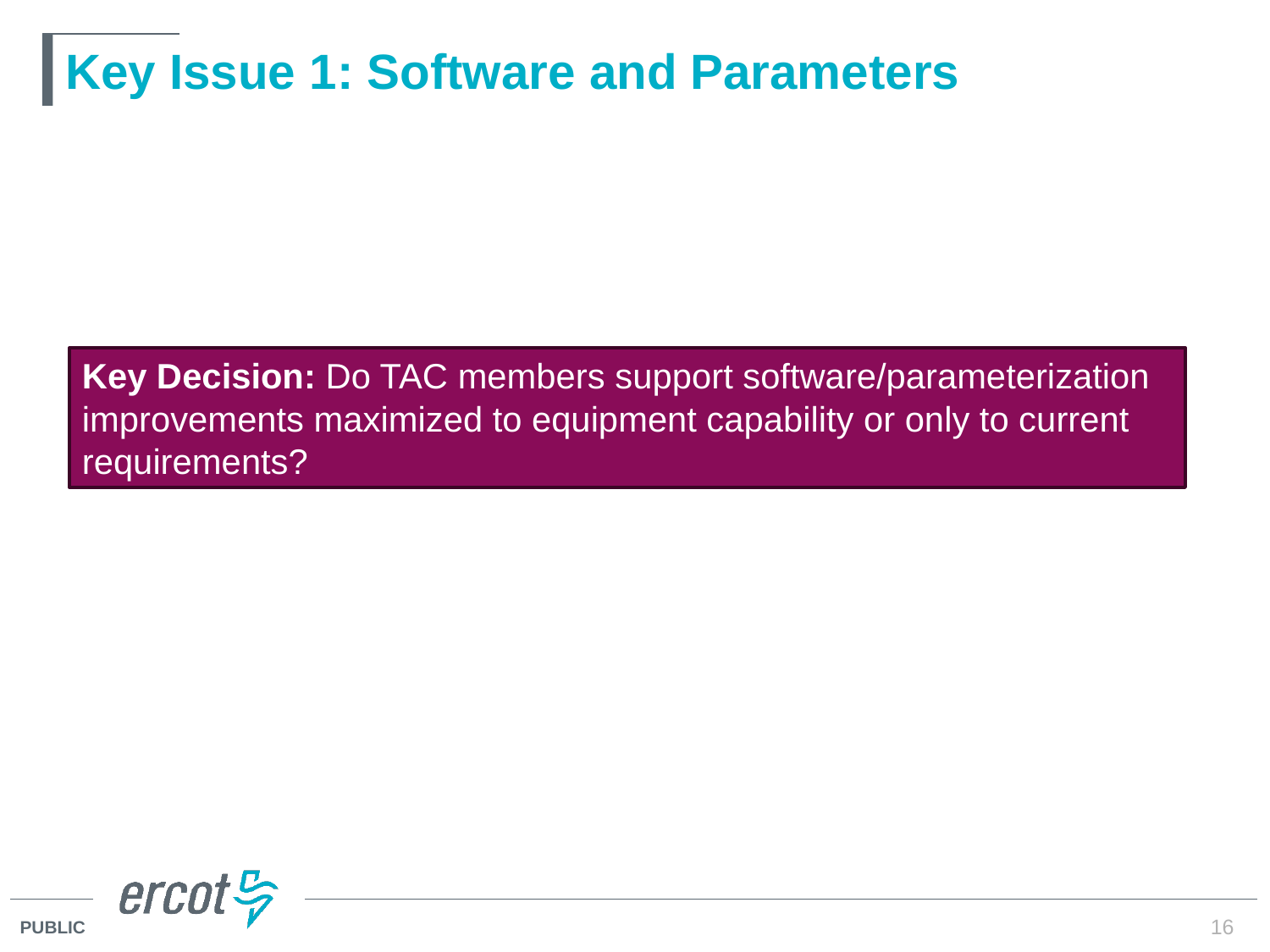

# Key Issue 1: Software and Parameters
Key Decision: Do TAC members support software/parameterization improvements maximized to equipment capability or only to current requirements?
16